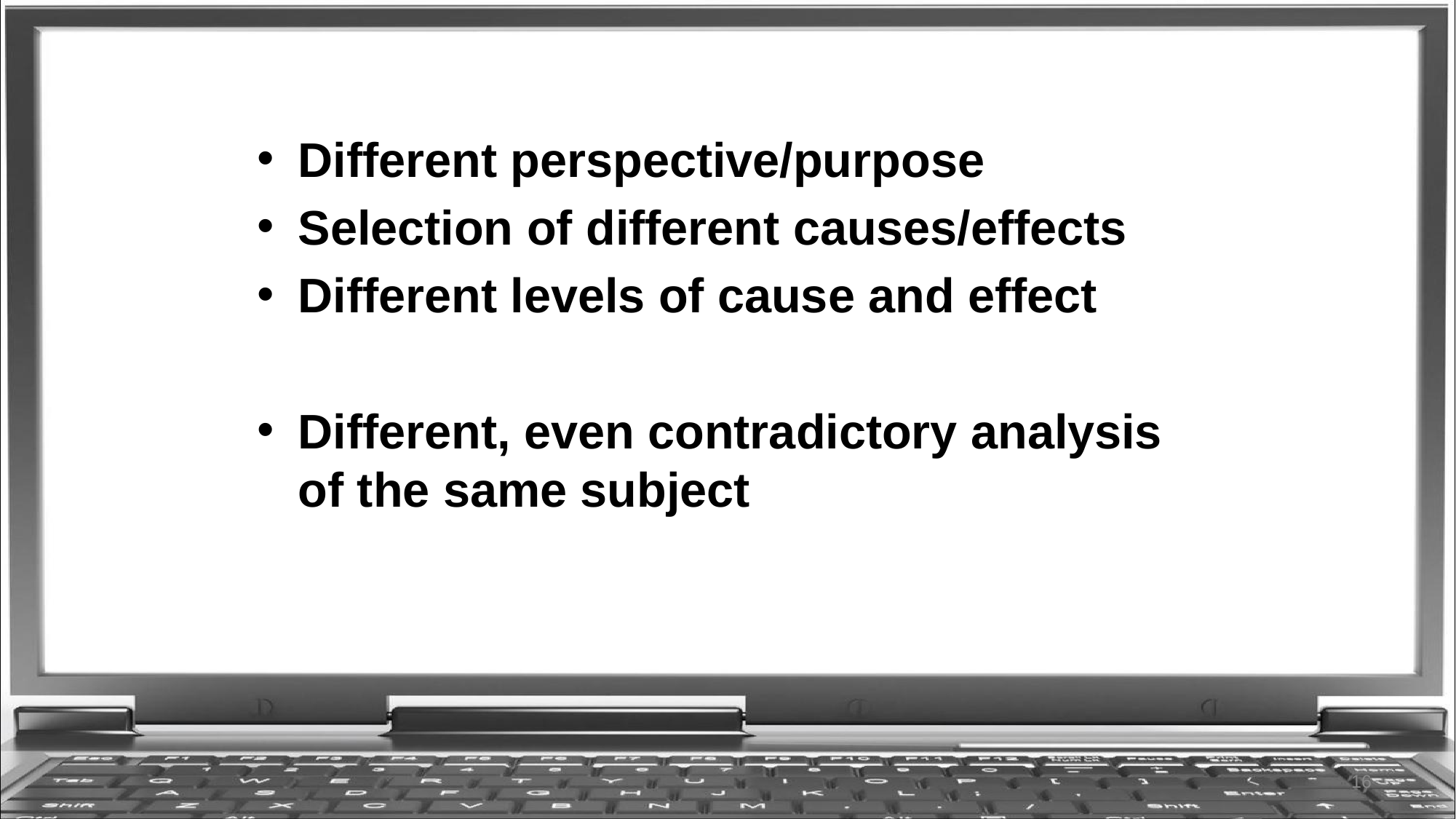

Different perspective/purpose
Selection of different causes/effects
Different levels of cause and effect

Different, even contradictory analysis of the same subject

16